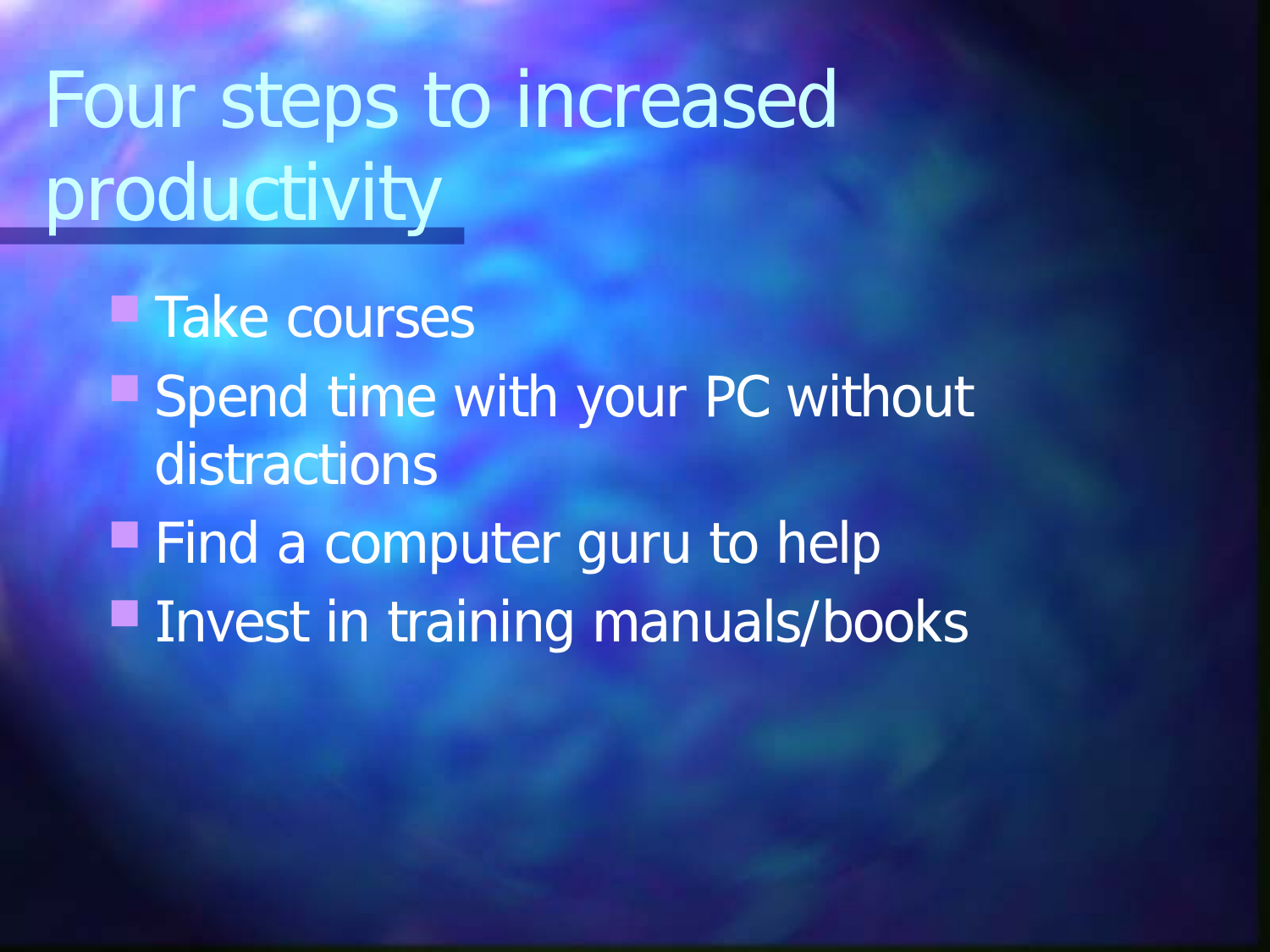

# Four steps to increased productivity
Take courses
Spend time with your PC without distractions
Find a computer guru to help
Invest in training manuals/books